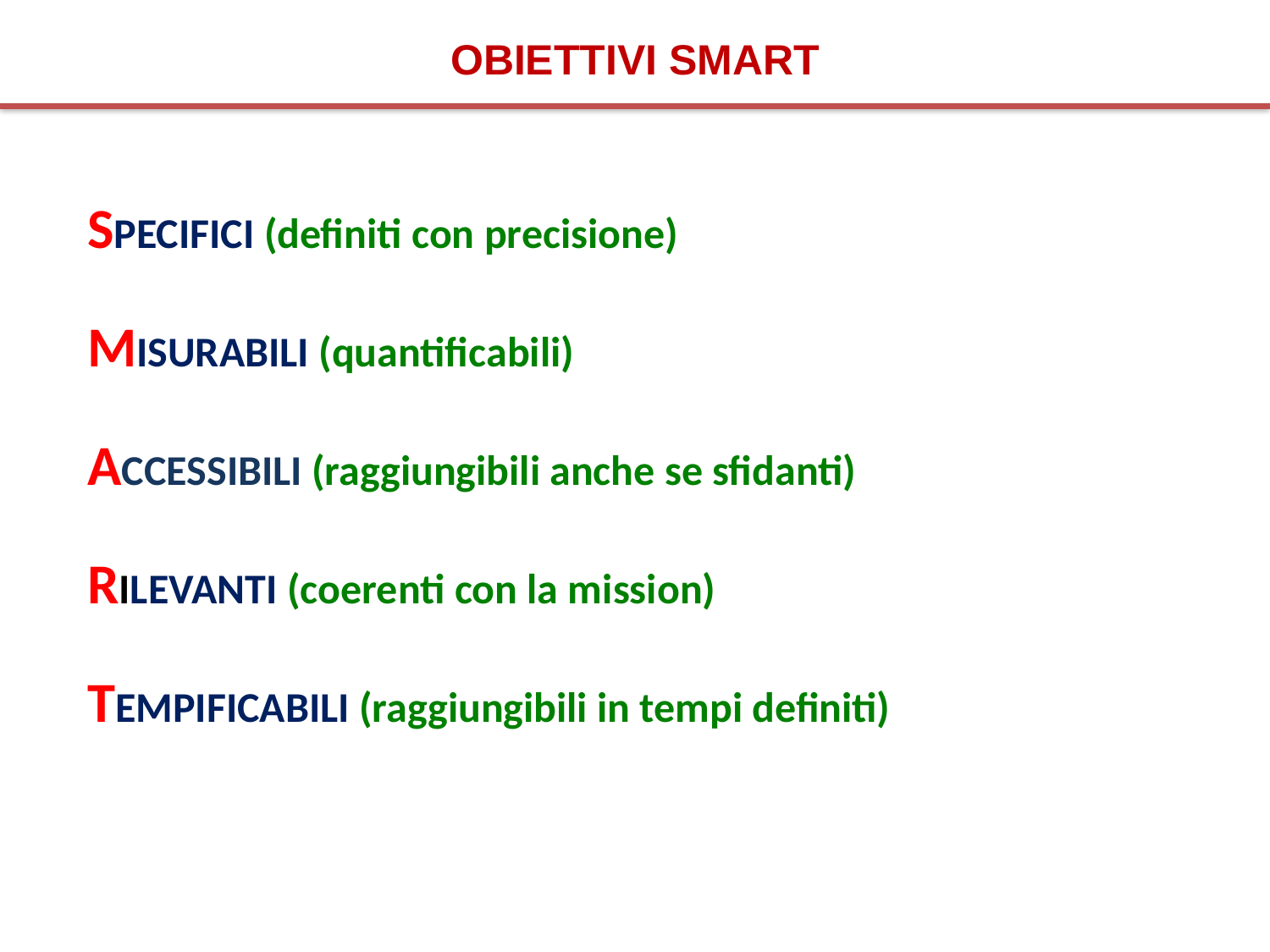

OBIETTIVI SMART
SPECIFICI (definiti con precisione)

MISURABILI (quantificabili)

ACCESSIBILI (raggiungibili anche se sfidanti)

RILEVANTI (coerenti con la mission)

TEMPIFICABILI (raggiungibili in tempi definiti)